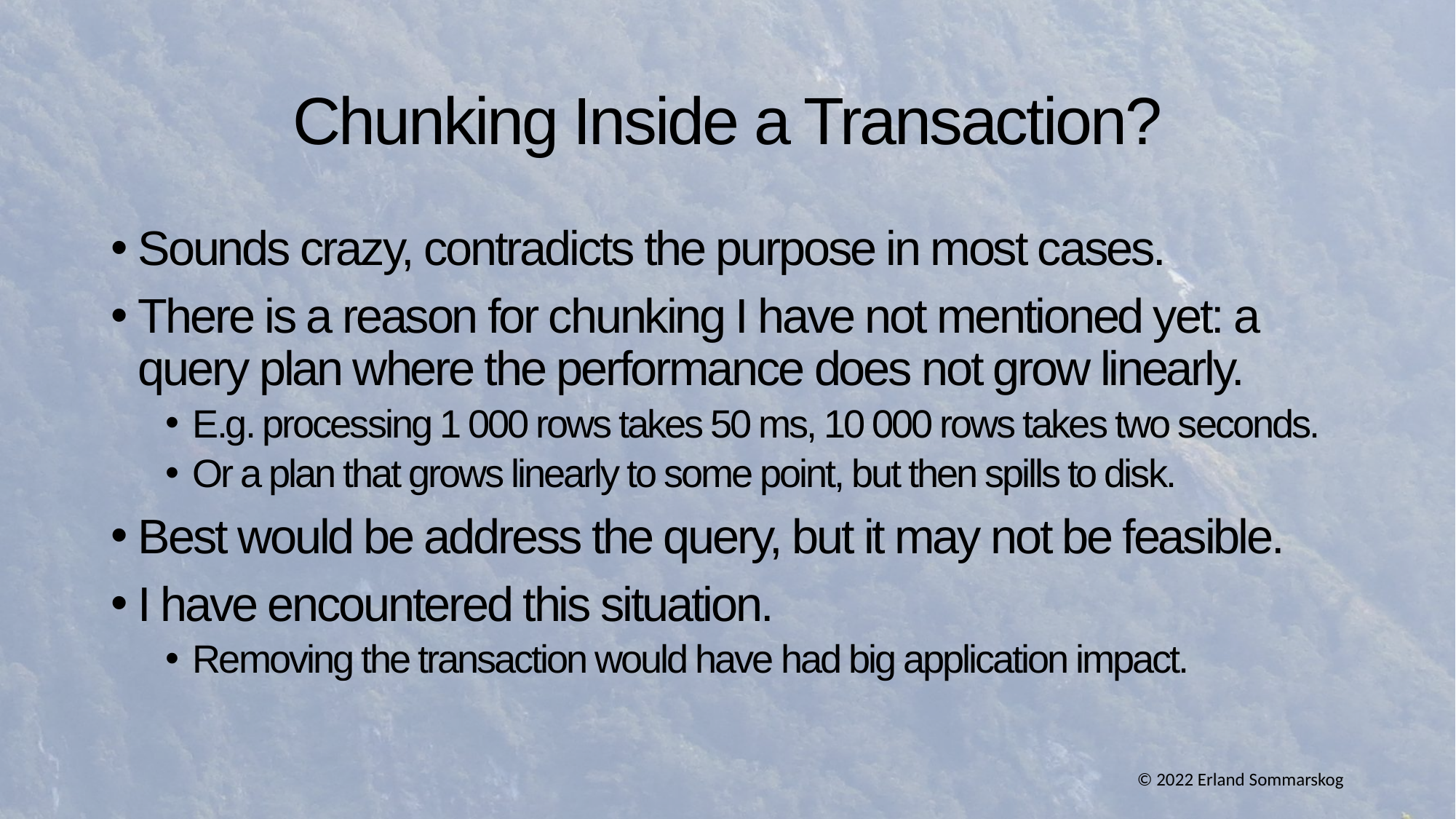

# Chunking Inside a Transaction?
Sounds crazy, contradicts the purpose in most cases.
There is a reason for chunking I have not mentioned yet: a query plan where the performance does not grow linearly.
E.g. processing 1 000 rows takes 50 ms, 10 000 rows takes two seconds.
Or a plan that grows linearly to some point, but then spills to disk.
Best would be address the query, but it may not be feasible.
I have encountered this situation.
Removing the transaction would have had big application impact.
© 2022 Erland Sommarskog